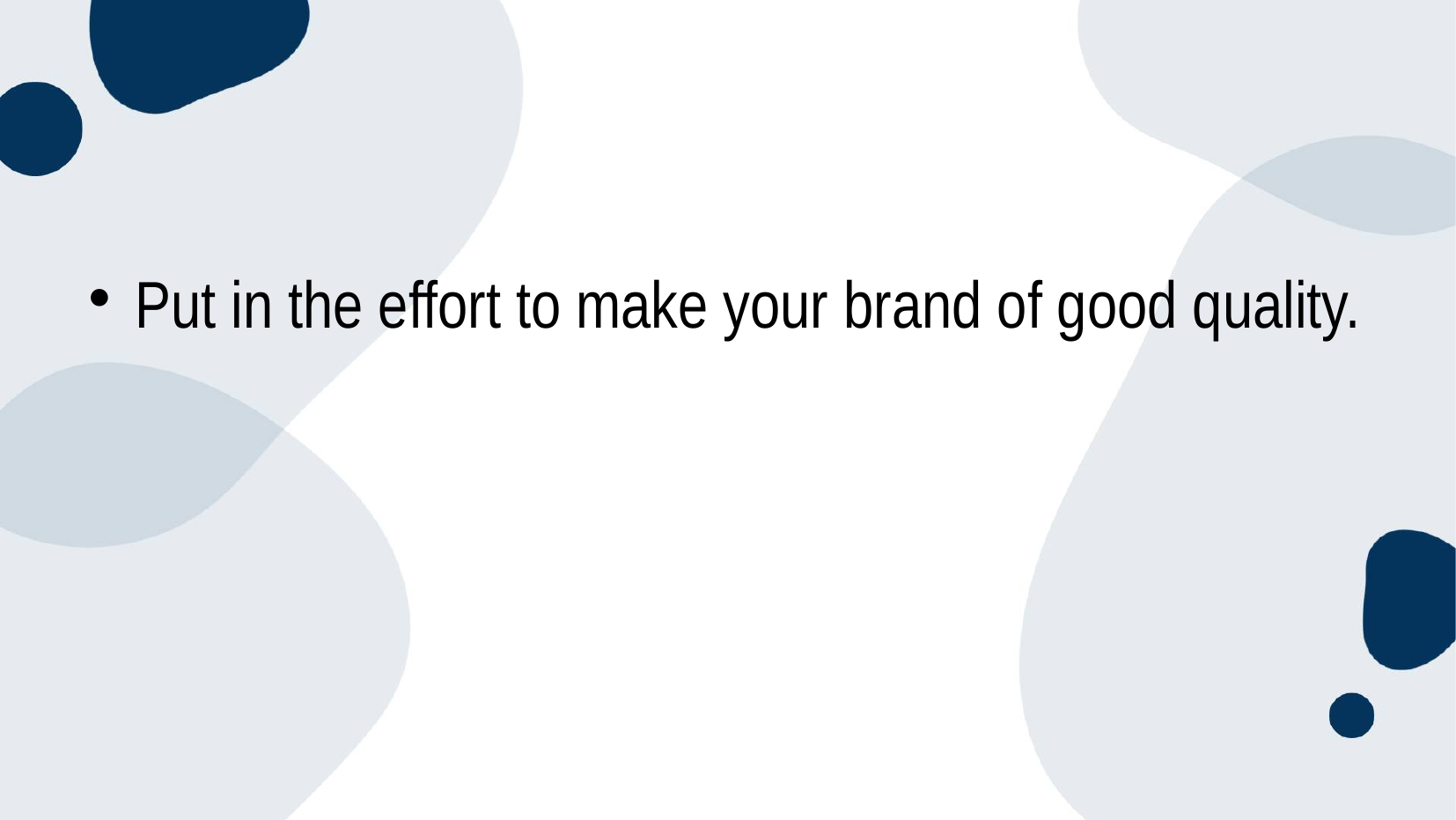

Put in the effort to make your brand of good quality.